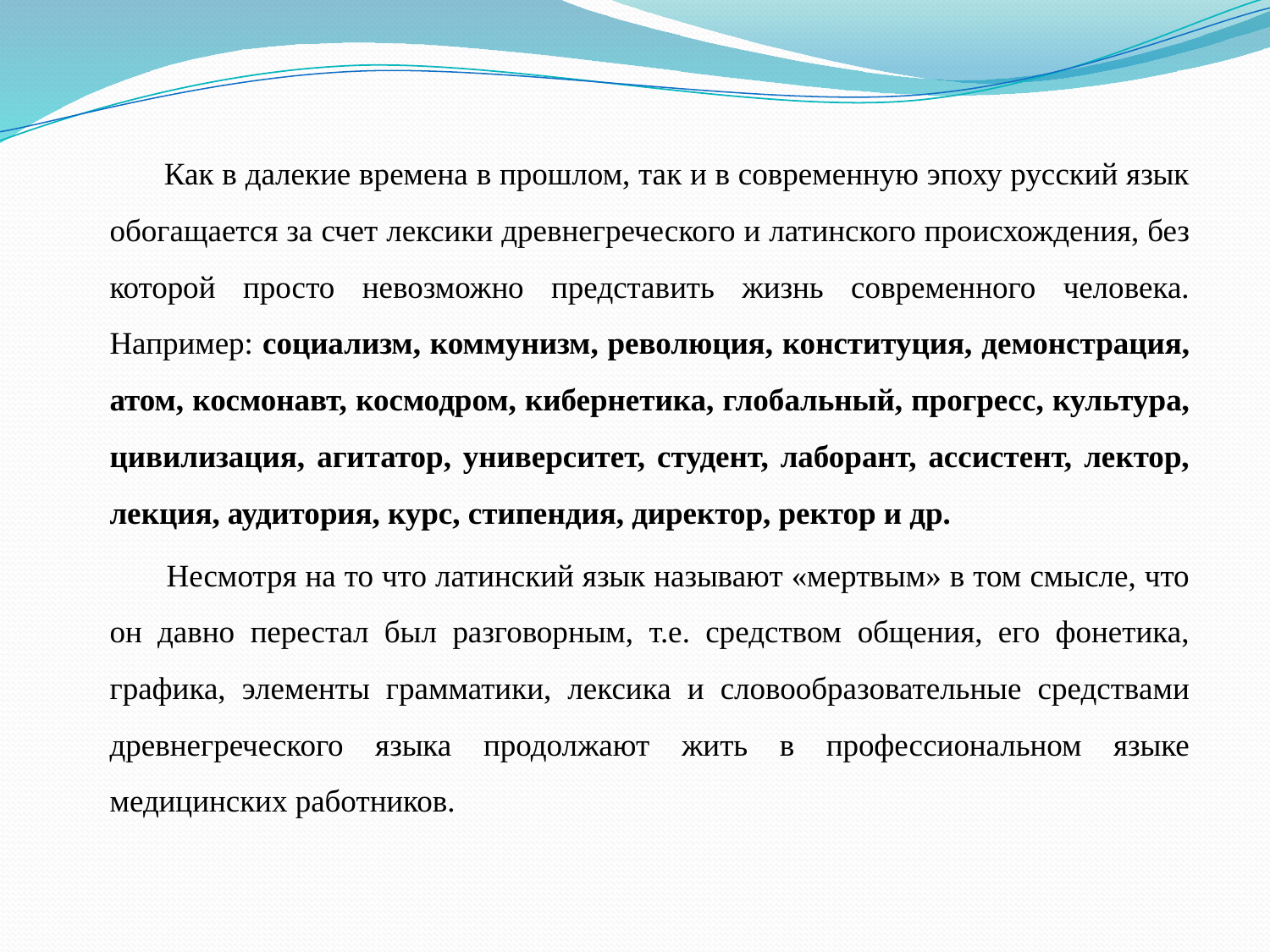

Как в далекие времена в прошлом, так и в современную эпоху русский язык обогащается за счет лексики древнегреческого и латинского происхождения, без которой просто невозможно представить жизнь современного человека. Например: социализм, коммунизм, революция, конституция, демонстрация, атом, космонавт, космодром, кибернетика, глобальный, прогресс, культура, цивилизация, агитатор, университет, студент, лаборант, ассистент, лектор, лекция, аудитория, курс, стипендия, директор, ректор и др.
           Несмотря на то что латинский язык называют «мертвым» в том смысле, что он давно перестал был разговорным, т.е. средством общения, его фонетика, графика, элементы грамматики, лексика и словообразовательные средствами древнегреческого языка продолжают жить в профессиональном языке медицинских работников.